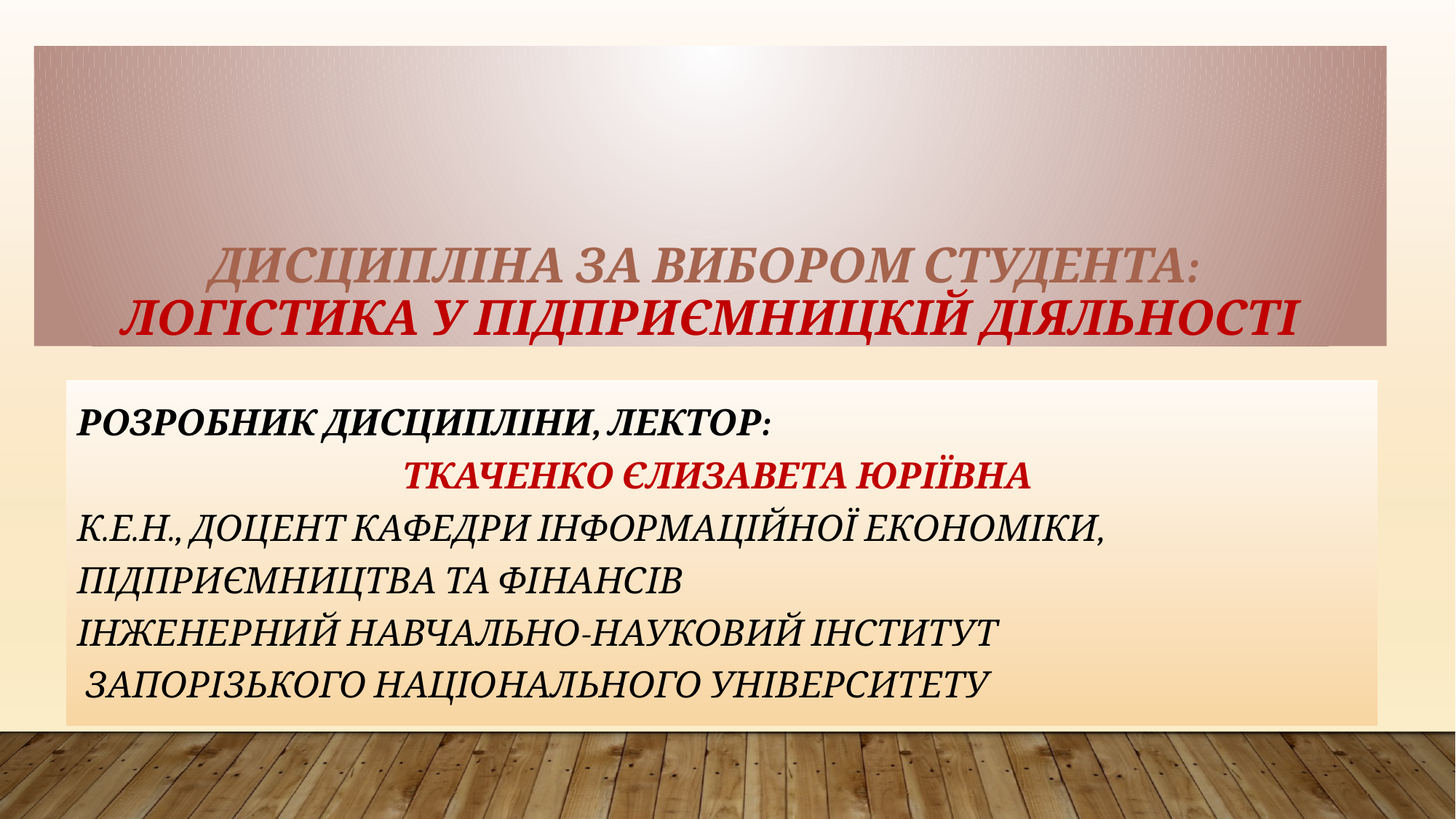

# ДИСЦИПЛІНА ЗА ВИБОРОМ СТУДЕНТА: логістика у підприємницкій діяльності
розробник дисципліни, лектор:
ТКАЧЕНКО ЄЛИЗАВЕТА ЮРІЇВНА
к.е.н., доцент кафедри інформаційної економіки, підприємництва та фінансів
Інженерний навчально-науковИЙ інститут
 Запорізького національного університету